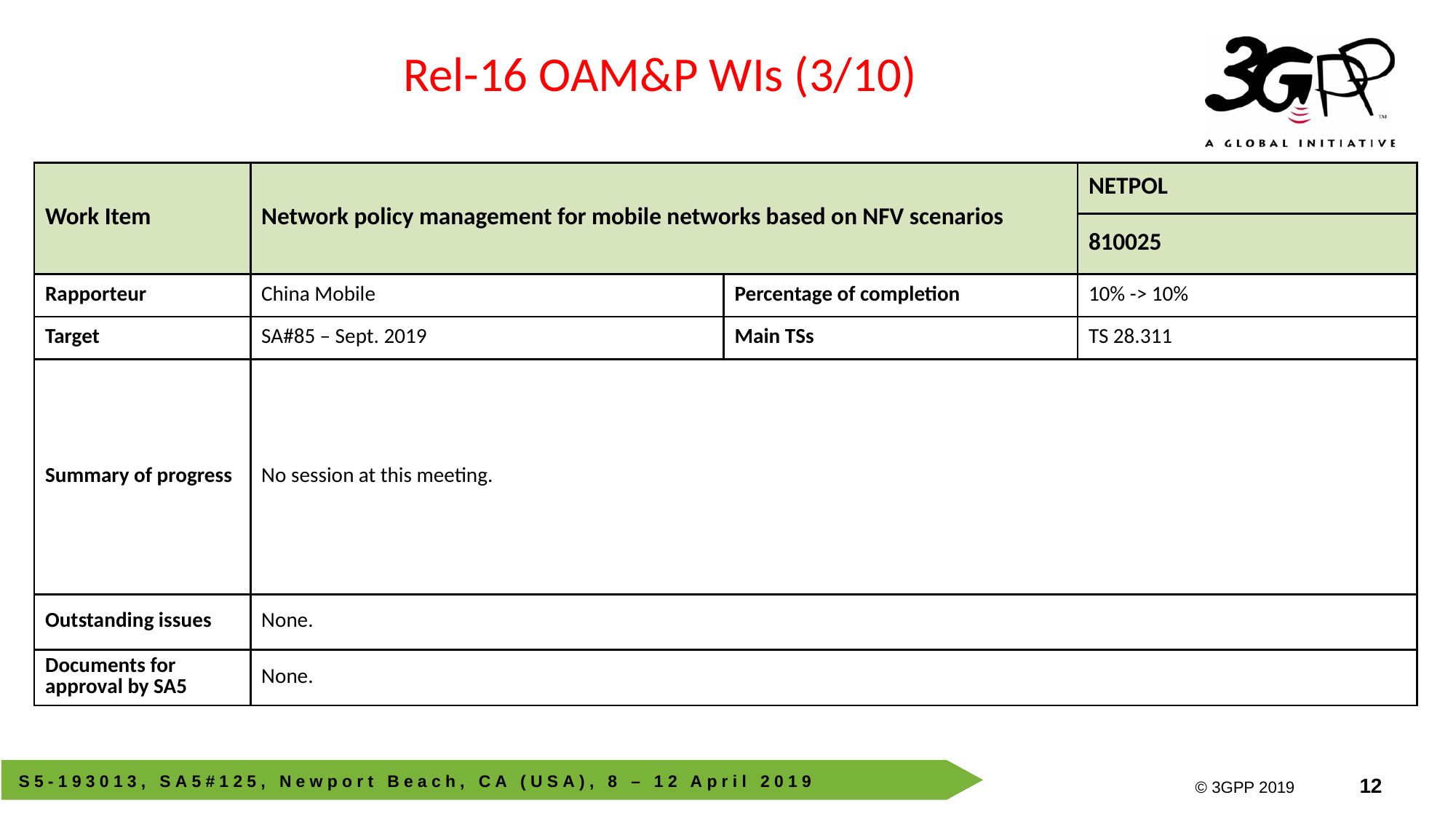

Rel-16 OAM&P WIs (3/10)
| Work Item | Network policy management for mobile networks based on NFV scenarios |  | NETPOL |
| --- | --- | --- | --- |
|  |  |  | 810025 |
| Rapporteur | China Mobile | Percentage of completion | 10% -> 10% |
| Target | SA#85 – Sept. 2019 | Main TSs | TS 28.311 |
| Summary of progress | No session at this meeting. |  |  |
| Outstanding issues | None. |  |  |
| Documents for approval by SA5 | None. |  |  |